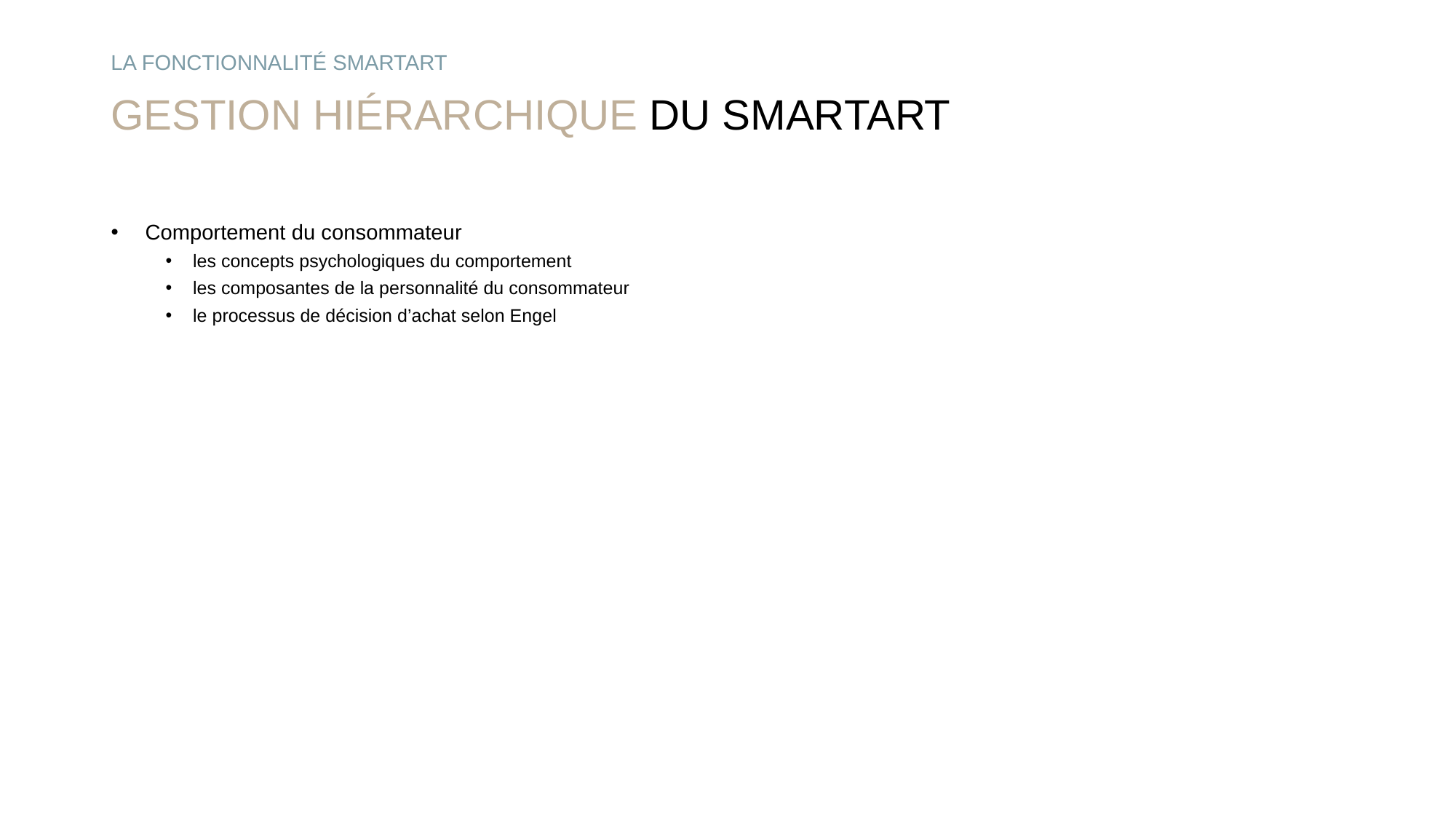

La fonctionnalité smartart
# Gestion hiérarchique du Smartart
Comportement du consommateur
les concepts psychologiques du comportement
les composantes de la personnalité du consommateur
le processus de décision d’achat selon Engel